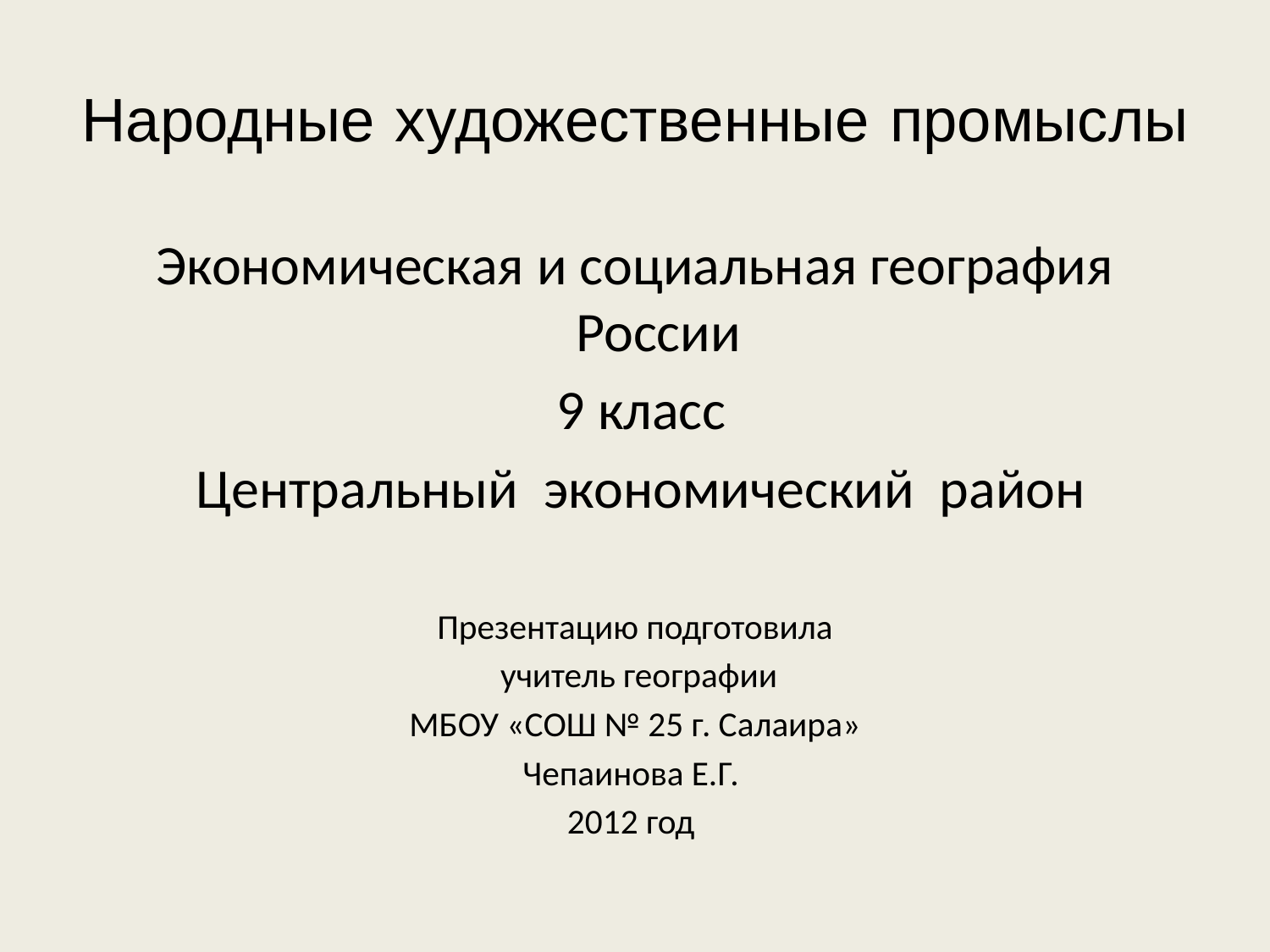

# Народные художественные промыслы
Экономическая и социальная география России
 9 класс
 Центральный  экономический  район

Презентацию подготовила
 учитель географии
 МБОУ «СОШ № 25 г. Салаира»
Чепаинова Е.Г.
2012 год